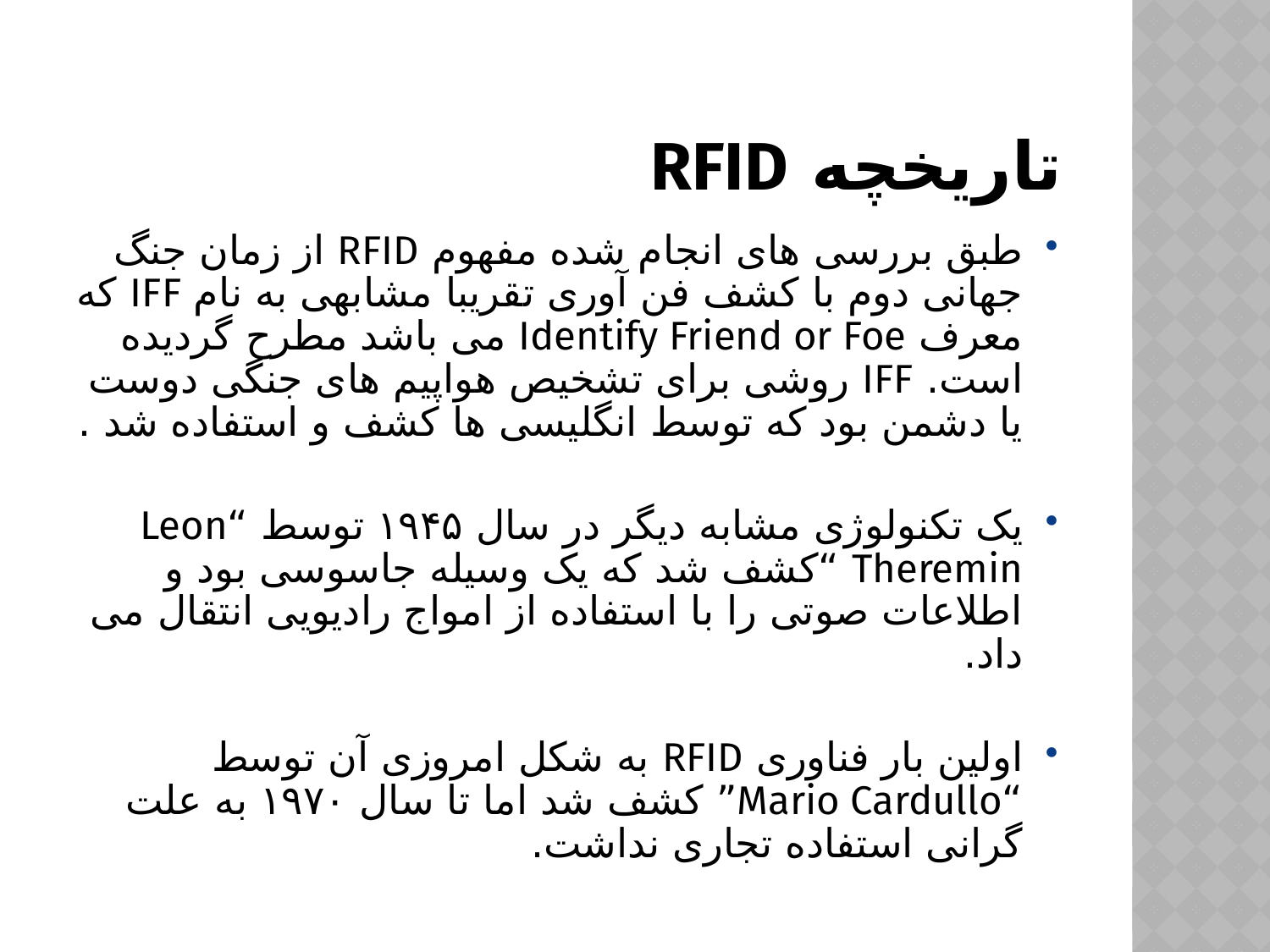

# تاریخچه RFID
طبق بررسی های انجام شده مفهوم RFID از زمان جنگ جهانی دوم با کشف فن آوری تقریبا مشابهی به نام IFF که معرف Identify Friend or Foe می باشد مطرح گردیده است. IFF روشی برای تشخیص هواپیم های جنگی دوست یا دشمن بود که توسط انگلیسی ها کشف و استفاده شد .

یک تکنولوژی مشابه دیگر در سال ۱۹۴۵ توسط “Leon Theremin “کشف شد که یک وسیله جاسوسی بود و اطلاعات صوتی را با استفاده از امواج رادیویی انتقال می داد.

اولین بار فناوری RFID به شکل امروزی آن توسط “Mario Cardullo” کشف شد اما تا سال ۱۹۷۰ به علت گرانی استفاده تجاری نداشت.